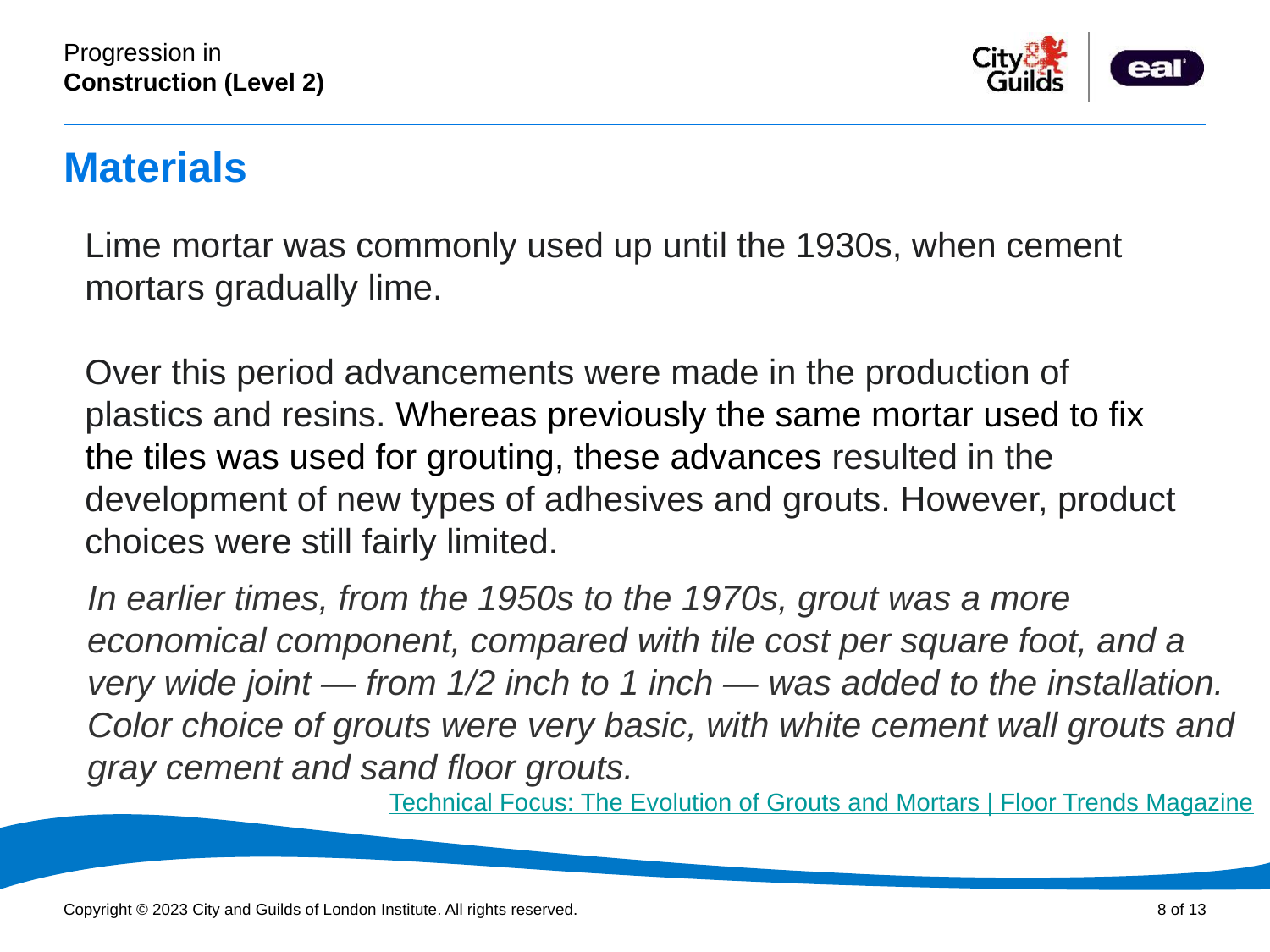

# Materials
Lime mortar was commonly used up until the 1930s, when cement mortars gradually lime.

Over this period advancements were made in the production of plastics and resins. Whereas previously the same mortar used to fix the tiles was used for grouting, these advances resulted in the development of new types of adhesives and grouts. However, product choices were still fairly limited.

In earlier times, from the 1950s to the 1970s, grout was a more economical component, compared with tile cost per square foot, and a very wide joint — from 1/2 inch to 1 inch — was added to the installation. Color choice of grouts were very basic, with white cement wall grouts and gray cement and sand floor grouts.
Technical Focus: The Evolution of Grouts and Mortars | Floor Trends Magazine